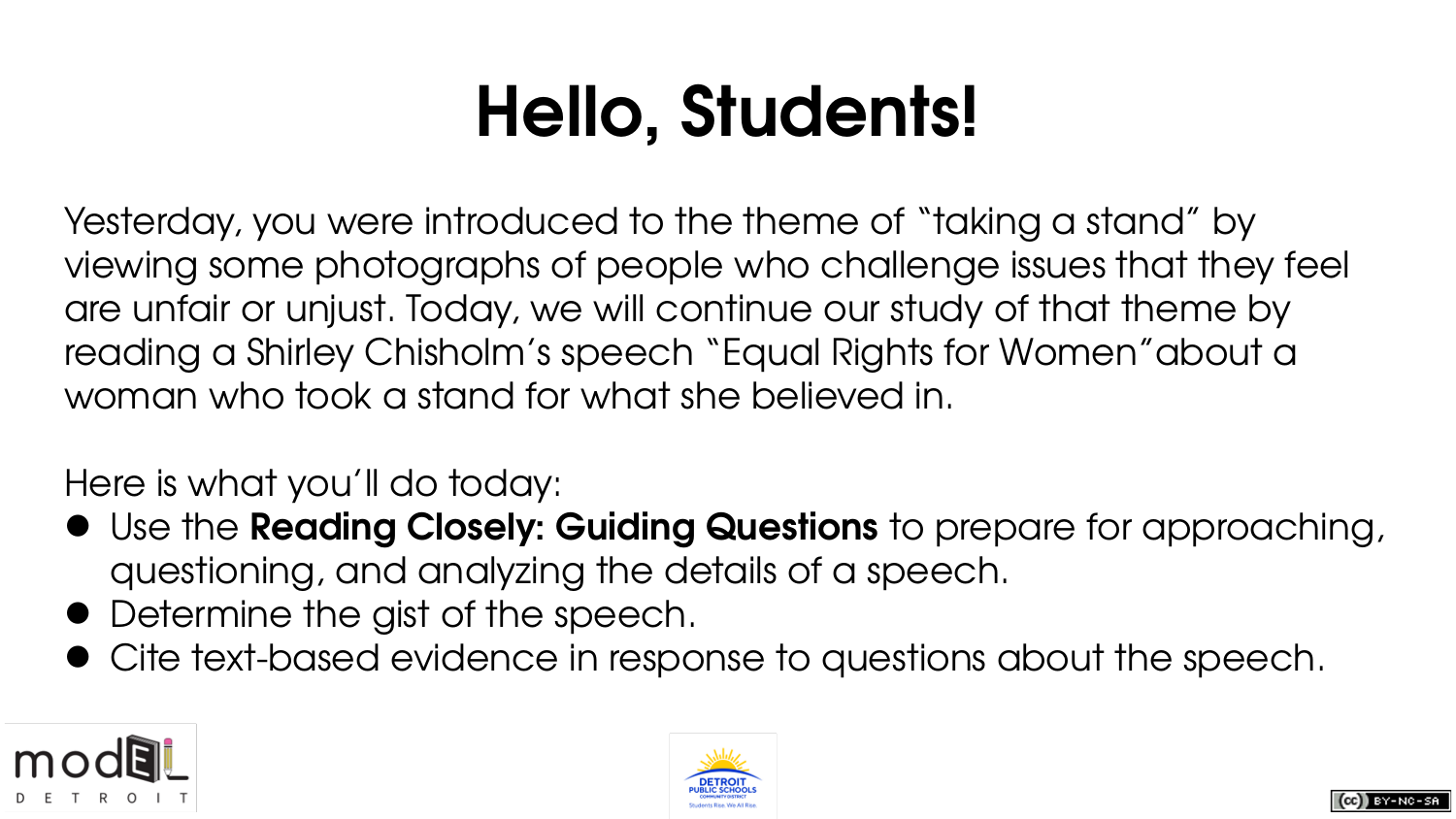

# Hello, Students!
Yesterday, you were introduced to the theme of “taking a stand” by viewing some photographs of people who challenge issues that they feel are unfair or unjust. Today, we will continue our study of that theme by reading a Shirley Chisholm’s speech “Equal Rights for Women”about a woman who took a stand for what she believed in.

Here is what you’ll do today:
Use the Reading Closely: Guiding Questions to prepare for approaching, questioning, and analyzing the details of a speech.
Determine the gist of the speech.
Cite text-based evidence in response to questions about the speech.